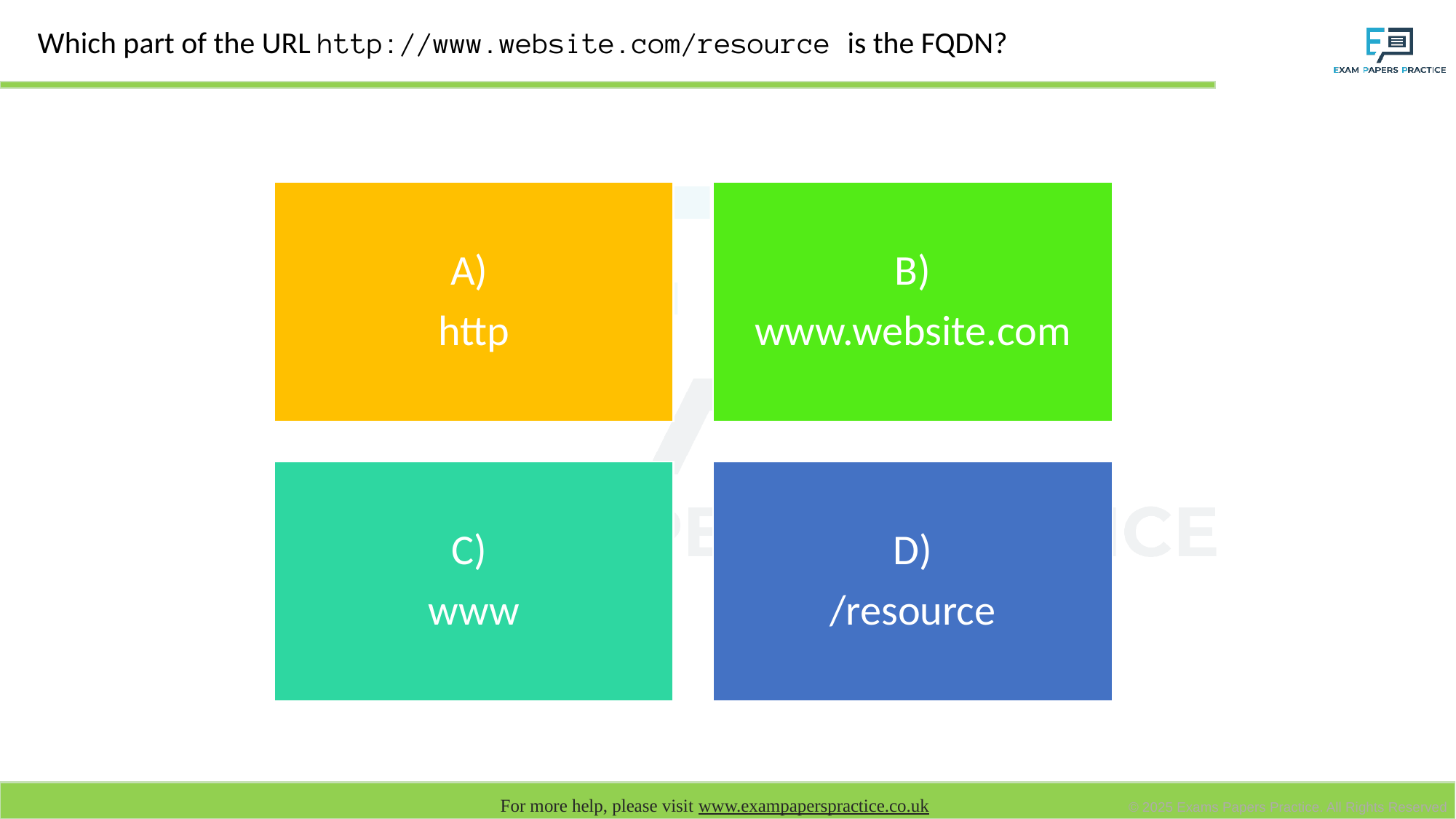

# Which part of the URL http://www.website.com/resource is the FQDN?
A)
http
B)
www.website.com
C)
www
D)
/resource